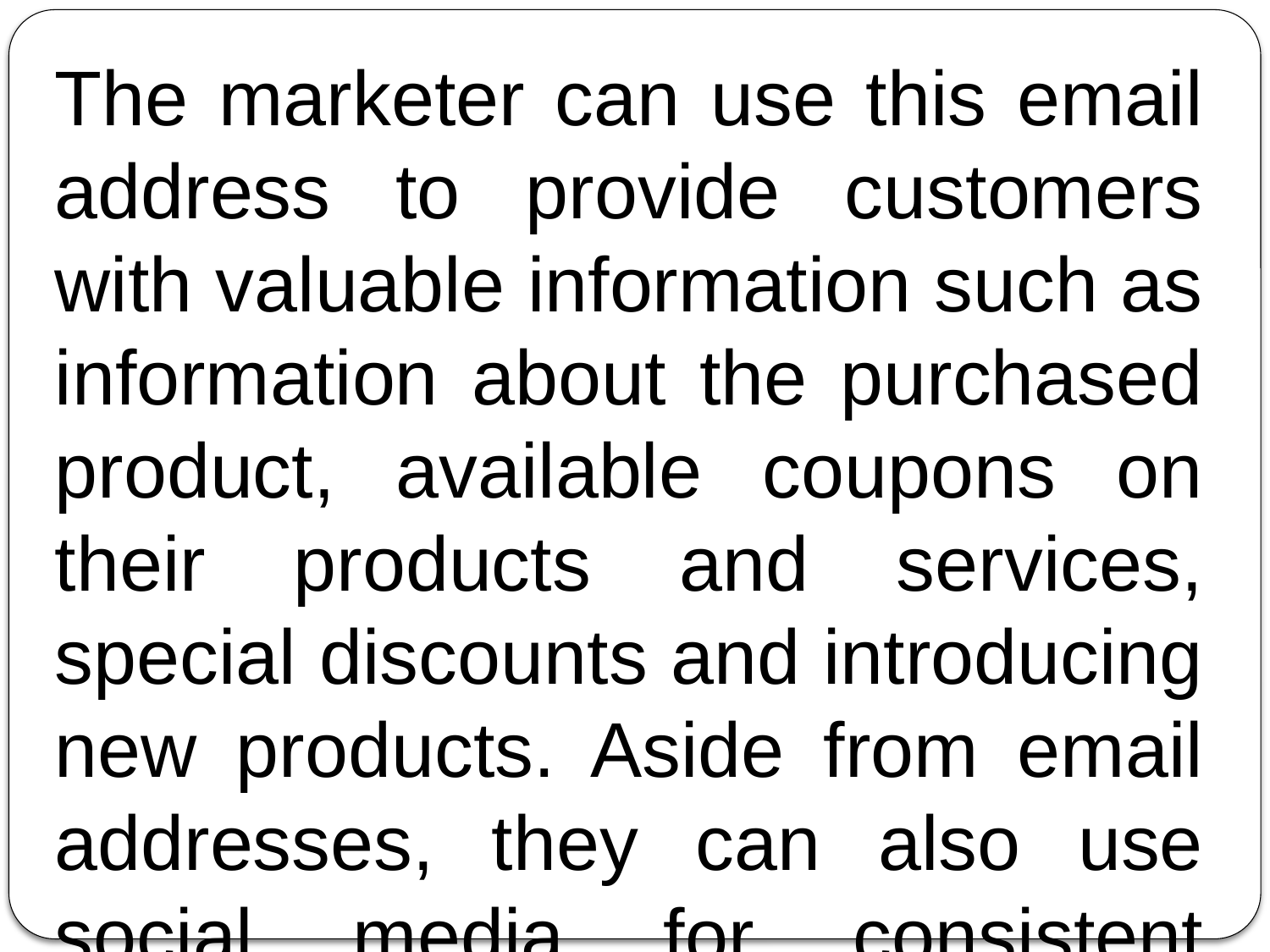

The marketer can use this email address to provide customers with valuable information such as information about the purchased product, available coupons on their products and services, special discounts and introducing new products. Aside from email addresses, they can also use social media for consistent interaction with customers.